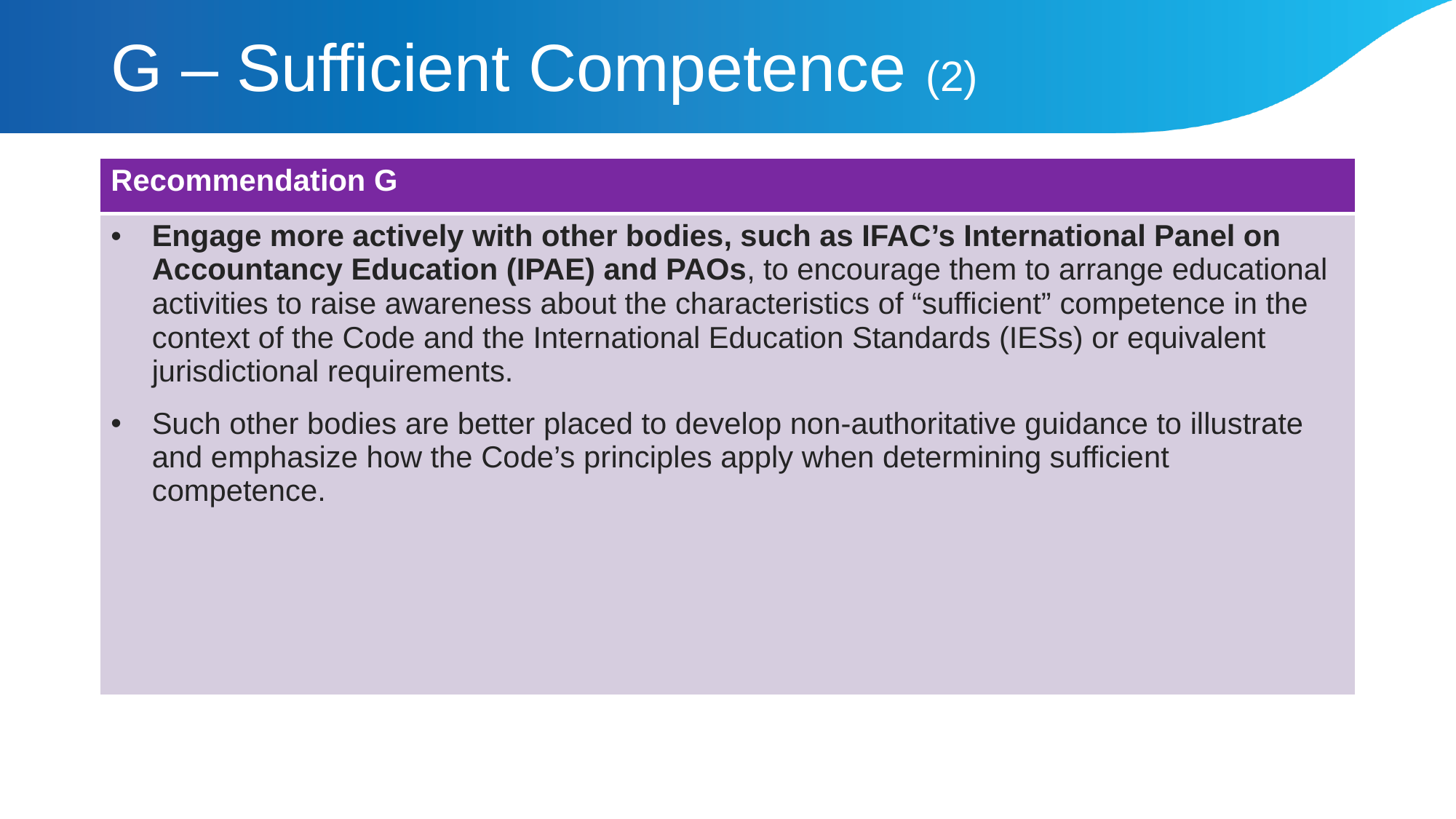

# G – Sufficient Competence (2)
| Recommendation G |
| --- |
| Engage more actively with other bodies, such as IFAC’s International Panel on Accountancy Education (IPAE) and PAOs, to encourage them to arrange educational activities to raise awareness about the characteristics of “sufficient” competence in the context of the Code and the International Education Standards (IESs) or equivalent jurisdictional requirements. Such other bodies are better placed to develop non-authoritative guidance to illustrate and emphasize how the Code’s principles apply when determining sufficient competence. |